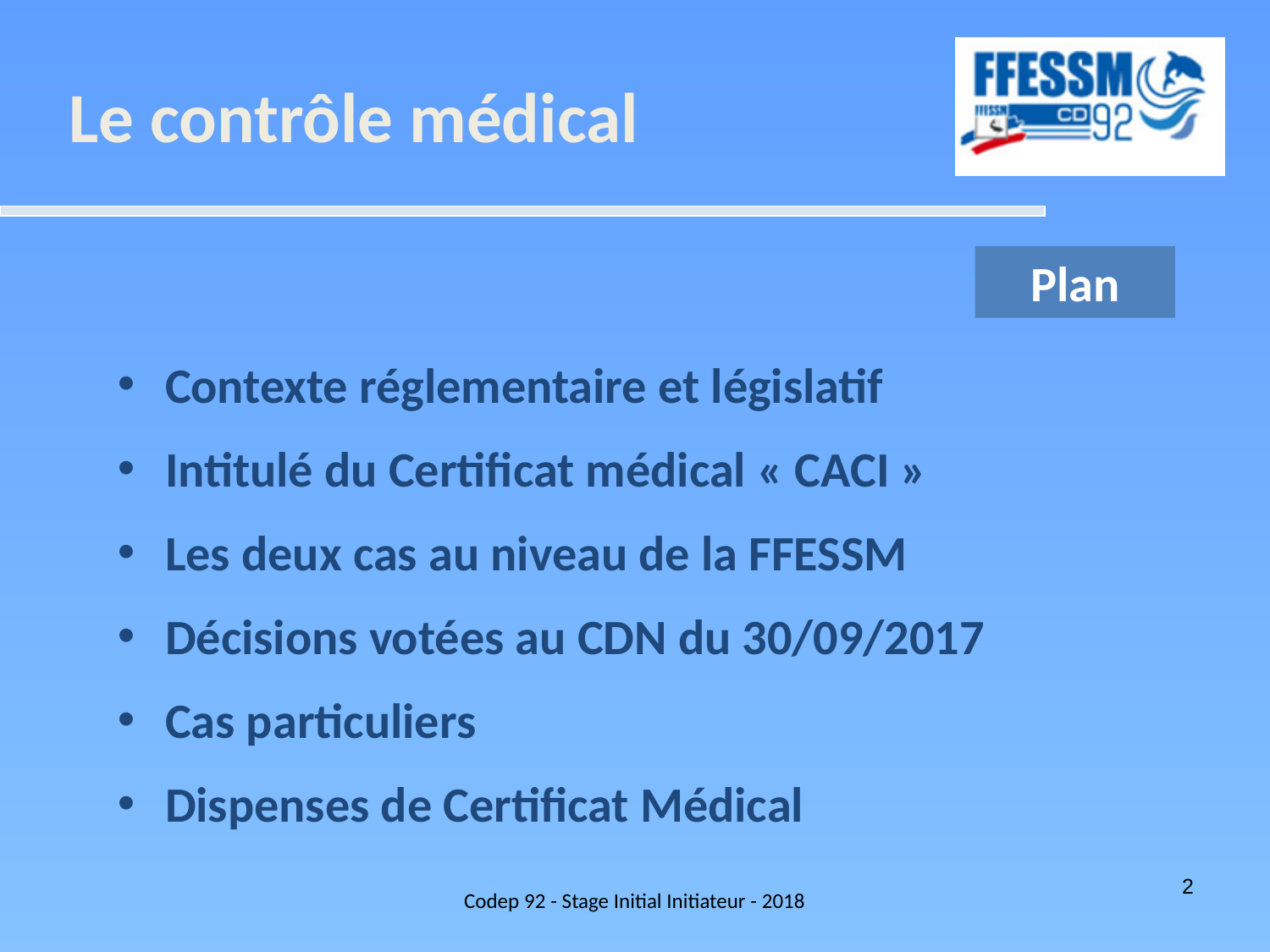

Le contrôle médical
Plan
Contexte réglementaire et législatif
Intitulé du Certificat médical « CACI »
Les deux cas au niveau de la FFESSM
Décisions votées au CDN du 30/09/2017
Cas particuliers
Dispenses de Certificat Médical
Codep 92 - Stage Initial Initiateur - 2018
2